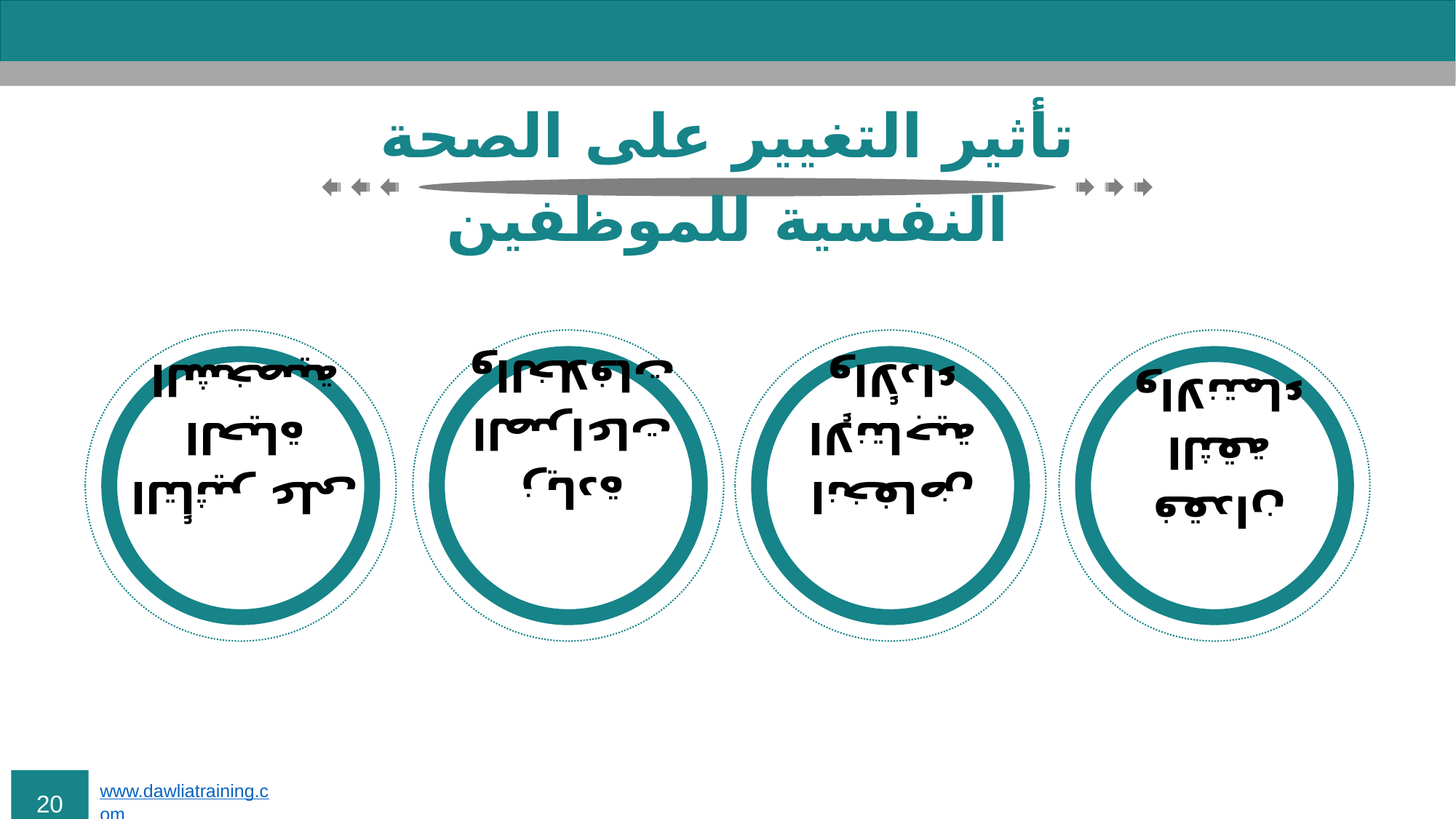

تأثير التغيير على الصحة النفسية للموظفين

التأثير على الحياة الشخصية

زيادة الصراعات والخلافات

انخفاض الإنتاجية والأداء

فقدان الثقة والانتماء
www.dawliatraining.com